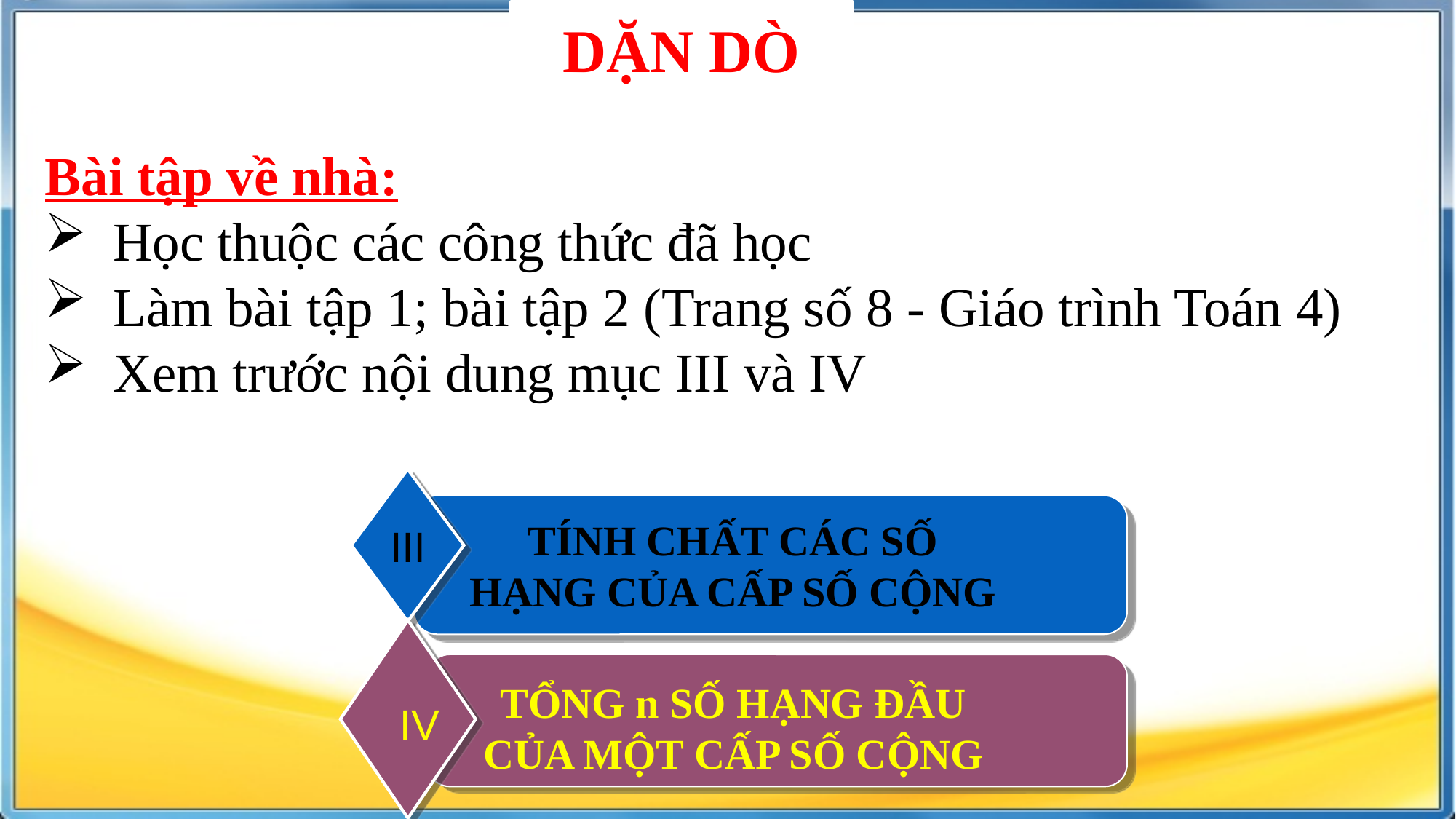

DẶN DÒ
Bài tập về nhà:
Học thuộc các công thức đã học
Làm bài tập 1; bài tập 2 (Trang số 8 - Giáo trình Toán 4)
Xem trước nội dung mục III và IV
III

TÍNH CHẤT CÁC SỐ HẠNG CỦA CẤP SỐ CỘNG

IV

TỔNG n SỐ HẠNG ĐẦU CỦA MỘT CẤP SỐ CỘNG